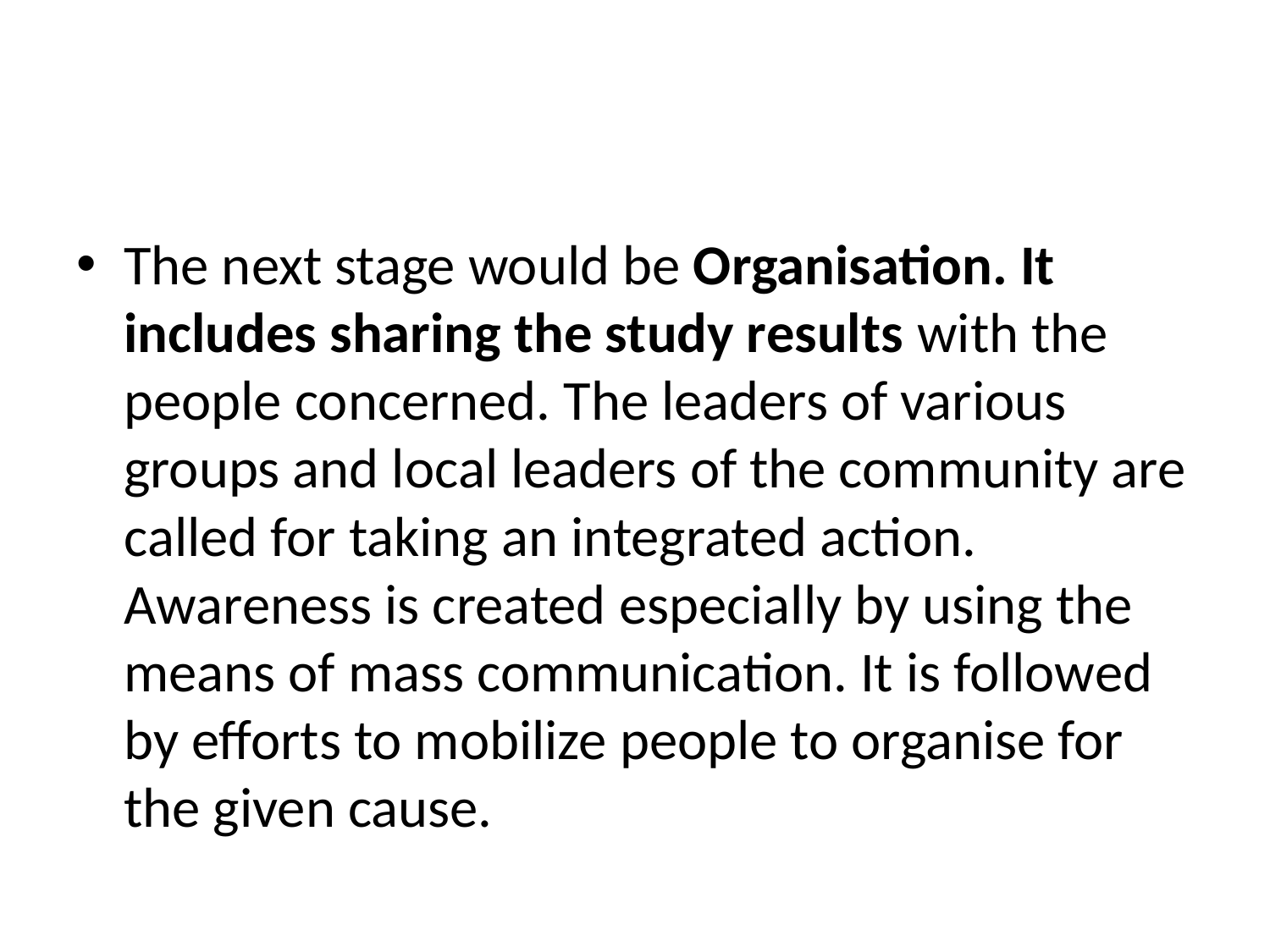

#
The next stage would be Organisation. It includes sharing the study results with the people concerned. The leaders of various groups and local leaders of the community are called for taking an integrated action. Awareness is created especially by using the means of mass communication. It is followed by efforts to mobilize people to organise for the given cause.